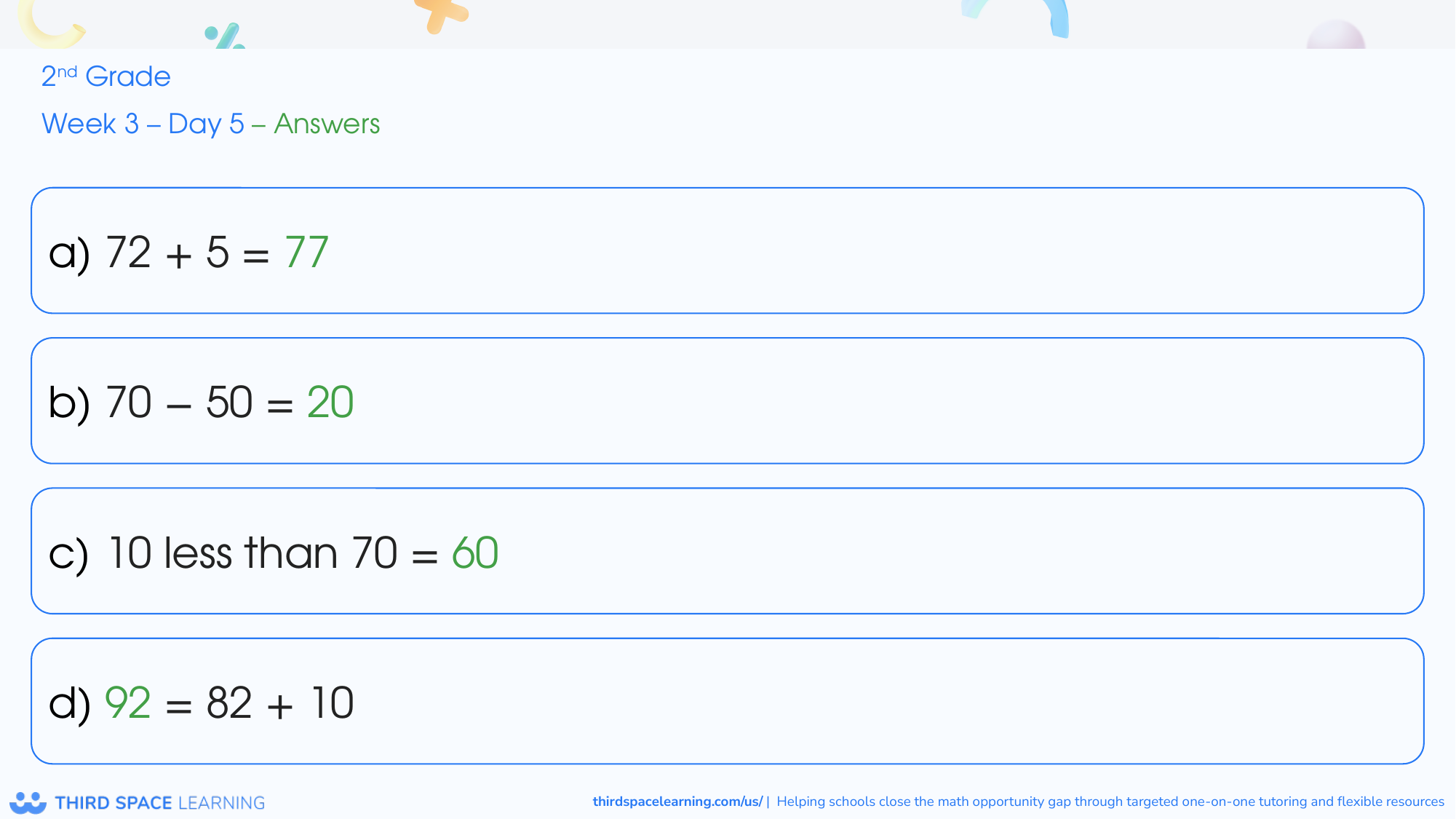

2nd Grade
Week 3 – Day 5 – Answers
72 + 5 = 77
70 − 50 = 20
10 less than 70 = 60
92 = 82 + 10